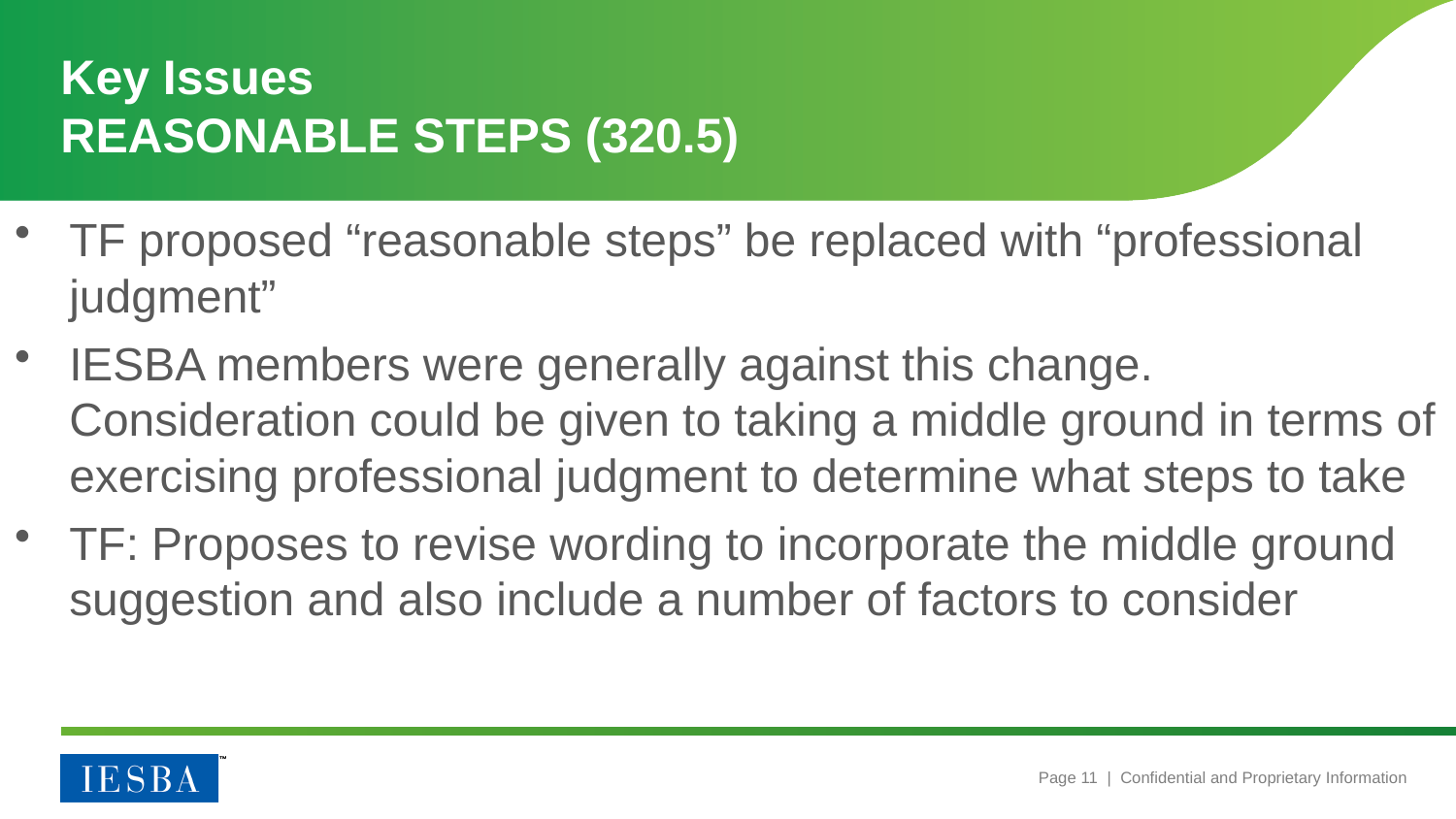

# Key Issues Reasonable Steps (320.5)
TF proposed “reasonable steps” be replaced with “professional judgment”
IESBA members were generally against this change. Consideration could be given to taking a middle ground in terms of exercising professional judgment to determine what steps to take
TF: Proposes to revise wording to incorporate the middle ground suggestion and also include a number of factors to consider